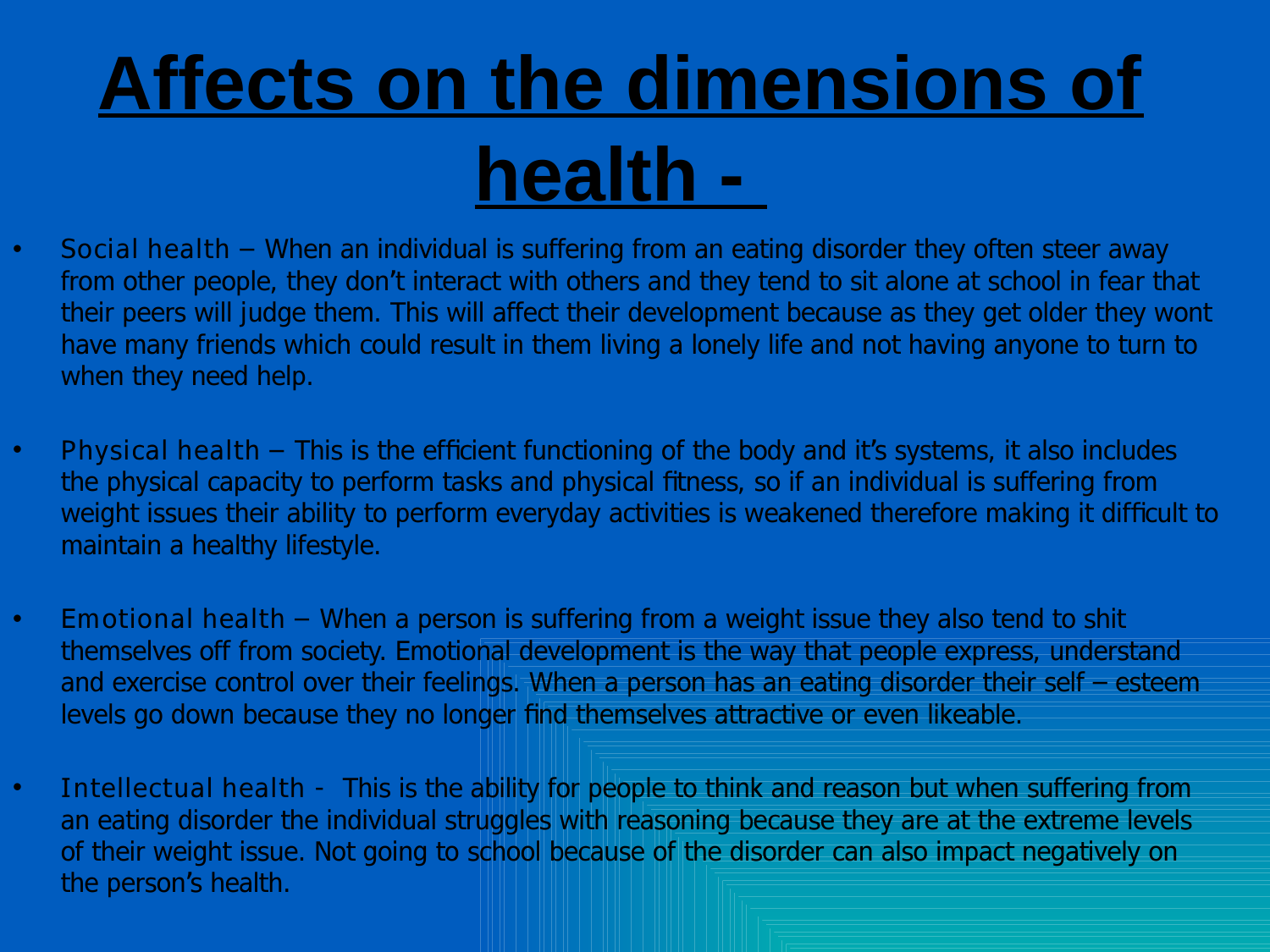

# Affects on the dimensions of health -
Social health – When an individual is suffering from an eating disorder they often steer away from other people, they don’t interact with others and they tend to sit alone at school in fear that their peers will judge them. This will affect their development because as they get older they wont have many friends which could result in them living a lonely life and not having anyone to turn to when they need help.

Physical health – This is the efficient functioning of the body and it’s systems, it also includes the physical capacity to perform tasks and physical fitness, so if an individual is suffering from weight issues their ability to perform everyday activities is weakened therefore making it difficult to maintain a healthy lifestyle.

Emotional health – When a person is suffering from a weight issue they also tend to shit themselves off from society. Emotional development is the way that people express, understand and exercise control over their feelings. When a person has an eating disorder their self – esteem levels go down because they no longer find themselves attractive or even likeable.

Intellectual health -  This is the ability for people to think and reason but when suffering from an eating disorder the individual struggles with reasoning because they are at the extreme levels of their weight issue. Not going to school because of the disorder can also impact negatively on the person’s health.